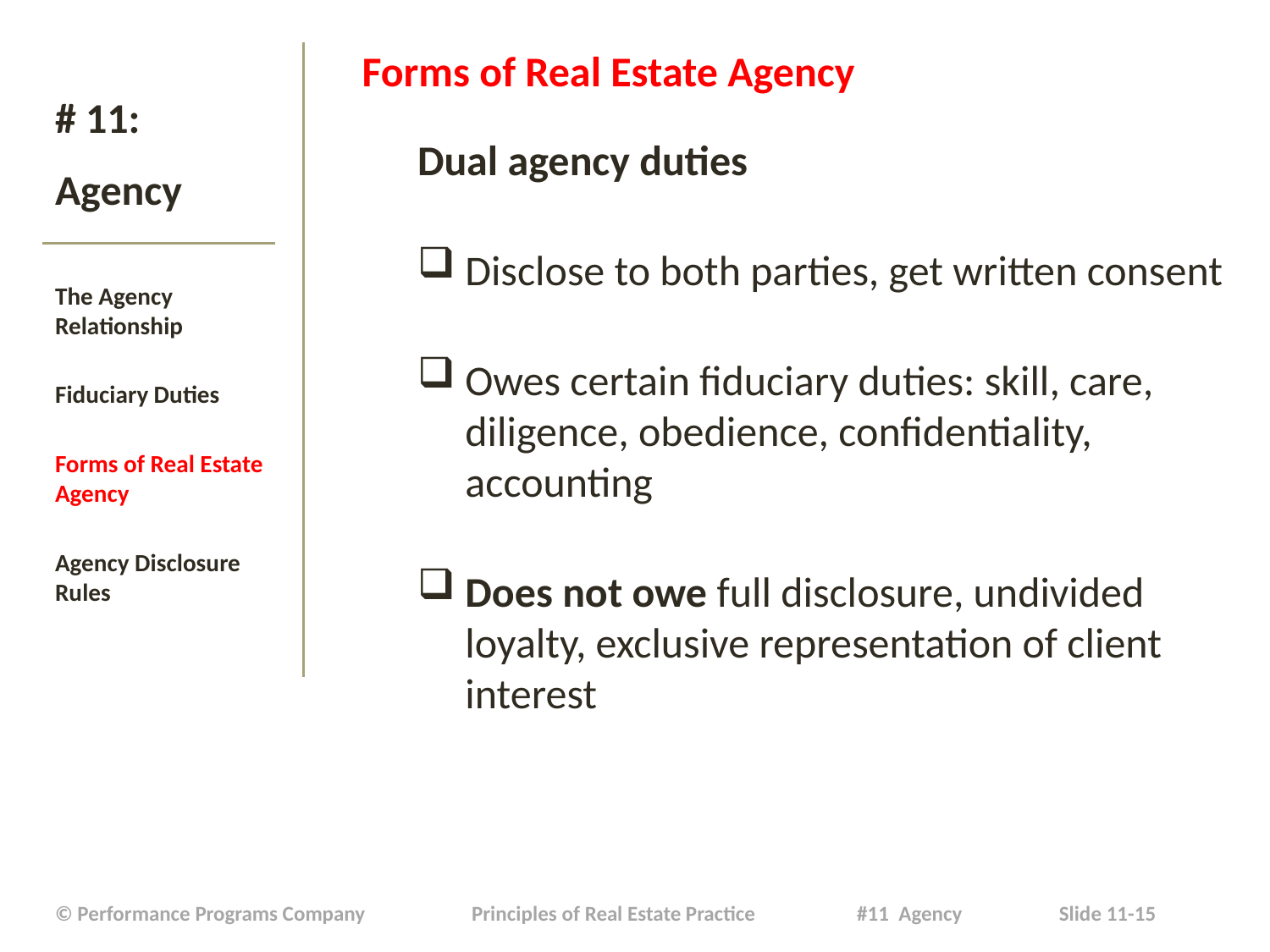

Forms of Real Estate Agency

Dual agency duties
Disclose to both parties, get written consent
Owes certain fiduciary duties: skill, care, diligence, obedience, confidentiality, accounting
Does not owe full disclosure, undivided loyalty, exclusive representation of client interest

# # 11: Agency

The Agency Relationship

Fiduciary Duties

Forms of Real Estate Agency

Agency Disclosure Rules

| © Performance Programs Company Principles of Real Estate Practice #11 Agency Slide 11-15 |
| --- |